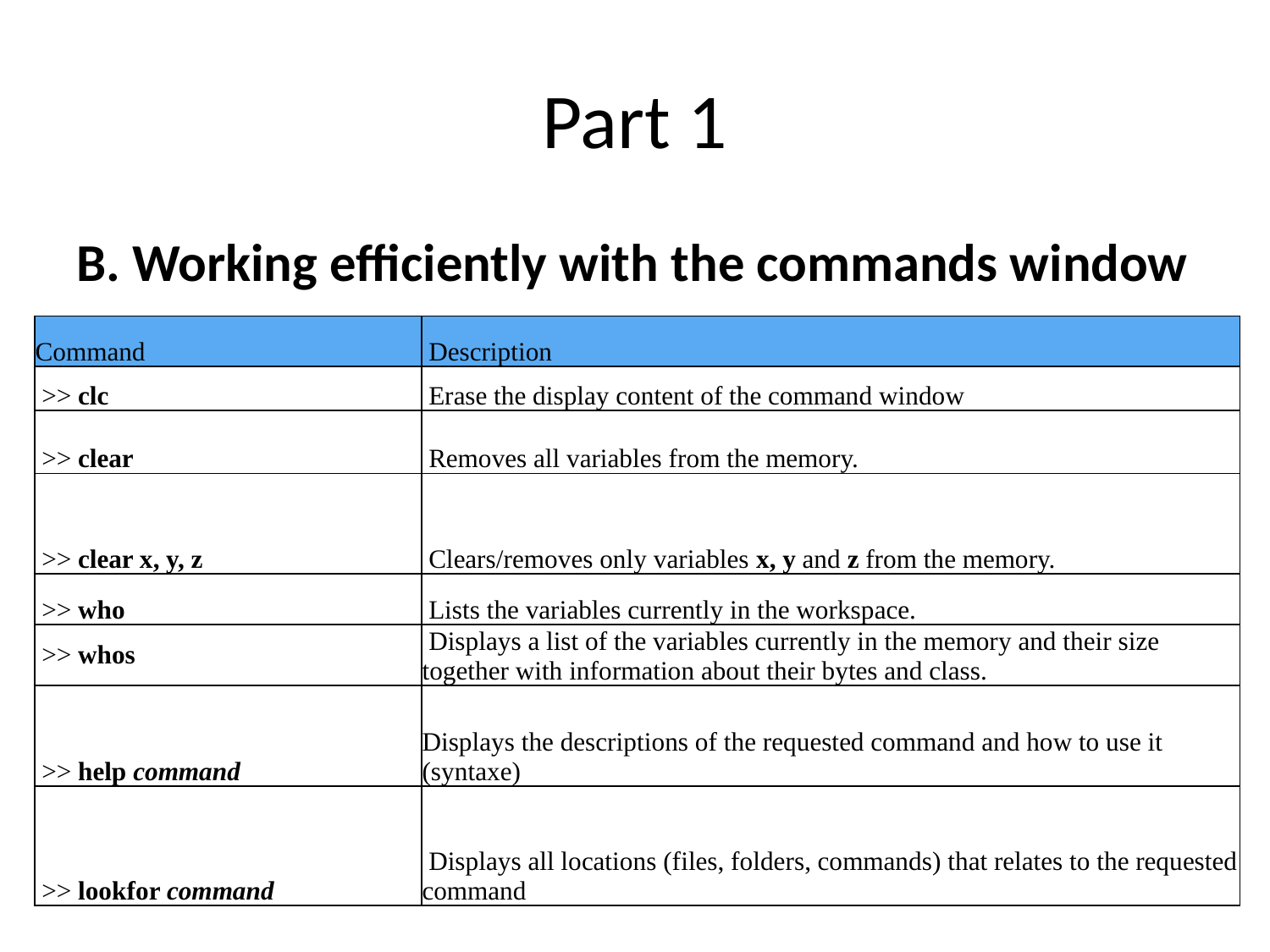

# Part 1
B. Working efficiently with the commands window

| Command | Description |
| --- | --- |
| >> clc | Erase the display content of the command window |
| >> clear | Removes all variables from the memory. |
| >> clear x, y, z | Clears/removes only variables x, y and z from the memory. |
| >> who | Lists the variables currently in the workspace. |
| >> whos | Displays a list of the variables currently in the memory and their size together with information about their bytes and class. |
| >> help command | Displays the descriptions of the requested command and how to use it (syntaxe) |
| >> lookfor command | Displays all locations (files, folders, commands) that relates to the requested command |